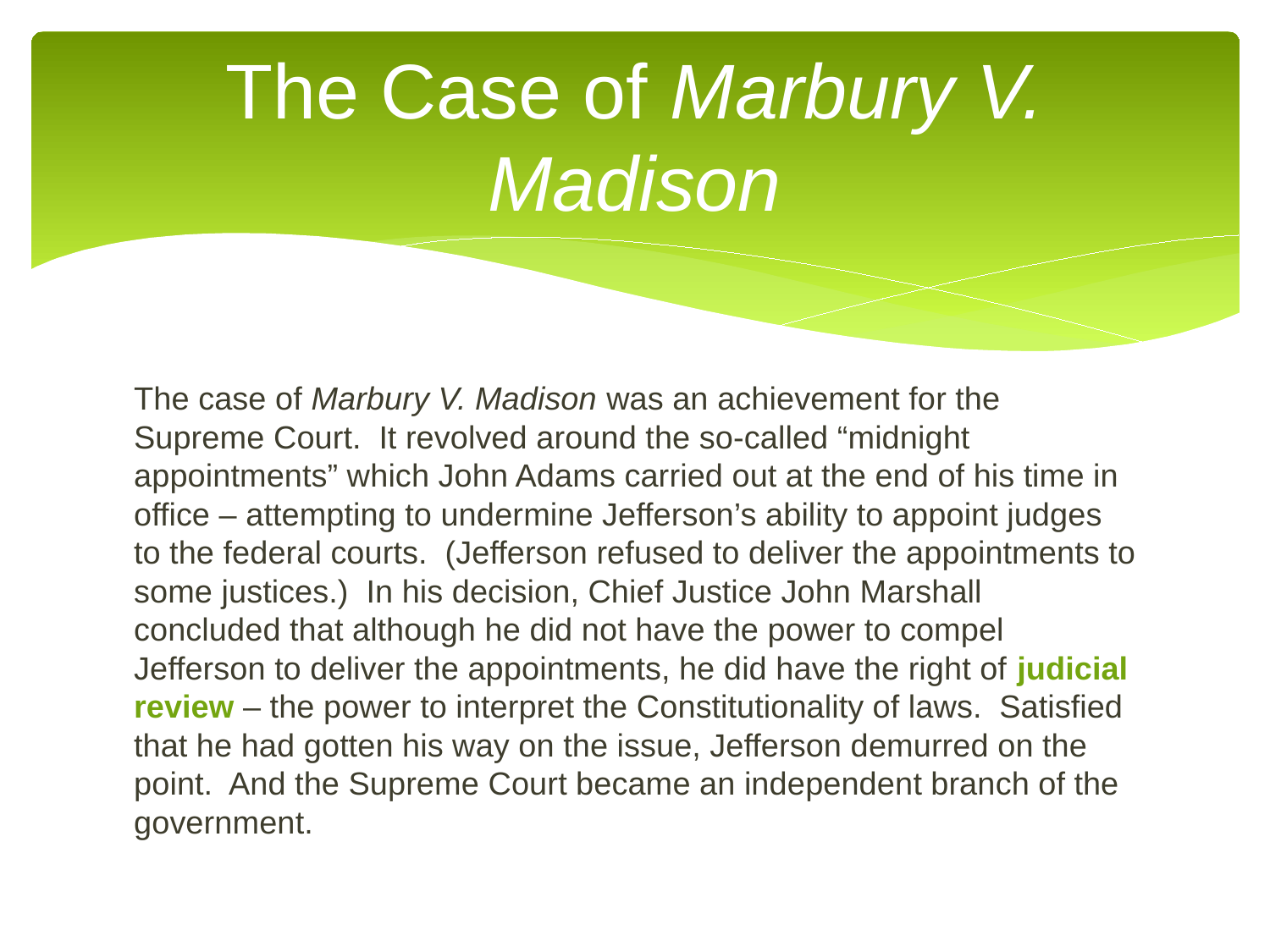

# The Case of Marbury V. Madison
The case of Marbury V. Madison was an achievement for the Supreme Court.  It revolved around the so-called “midnight appointments” which John Adams carried out at the end of his time in office – attempting to undermine Jefferson’s ability to appoint judges to the federal courts.  (Jefferson refused to deliver the appointments to some justices.)  In his decision, Chief Justice John Marshall concluded that although he did not have the power to compel Jefferson to deliver the appointments, he did have the right of judicial review – the power to interpret the Constitutionality of laws.  Satisfied that he had gotten his way on the issue, Jefferson demurred on the point.  And the Supreme Court became an independent branch of the government.